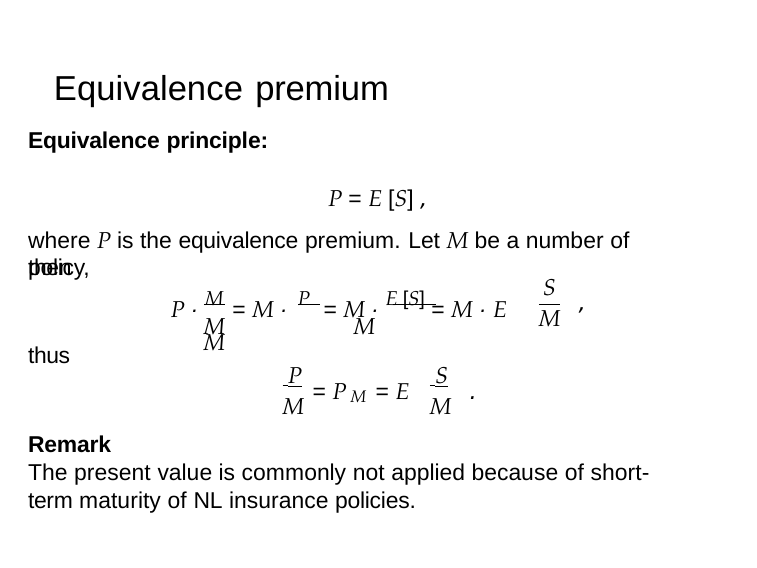

# Equivalence premium
Equivalence principle:

P = E [S] ,
where P is the equivalence premium. Let M be a number of policy,
then

S
P · M = M · P = M · E [S] = M · E M	M	M
,
M

thus

 P M
 S M
= P	= E
.
M
Remark
The present value is commonly not applied because of short-term maturity of NL insurance policies.